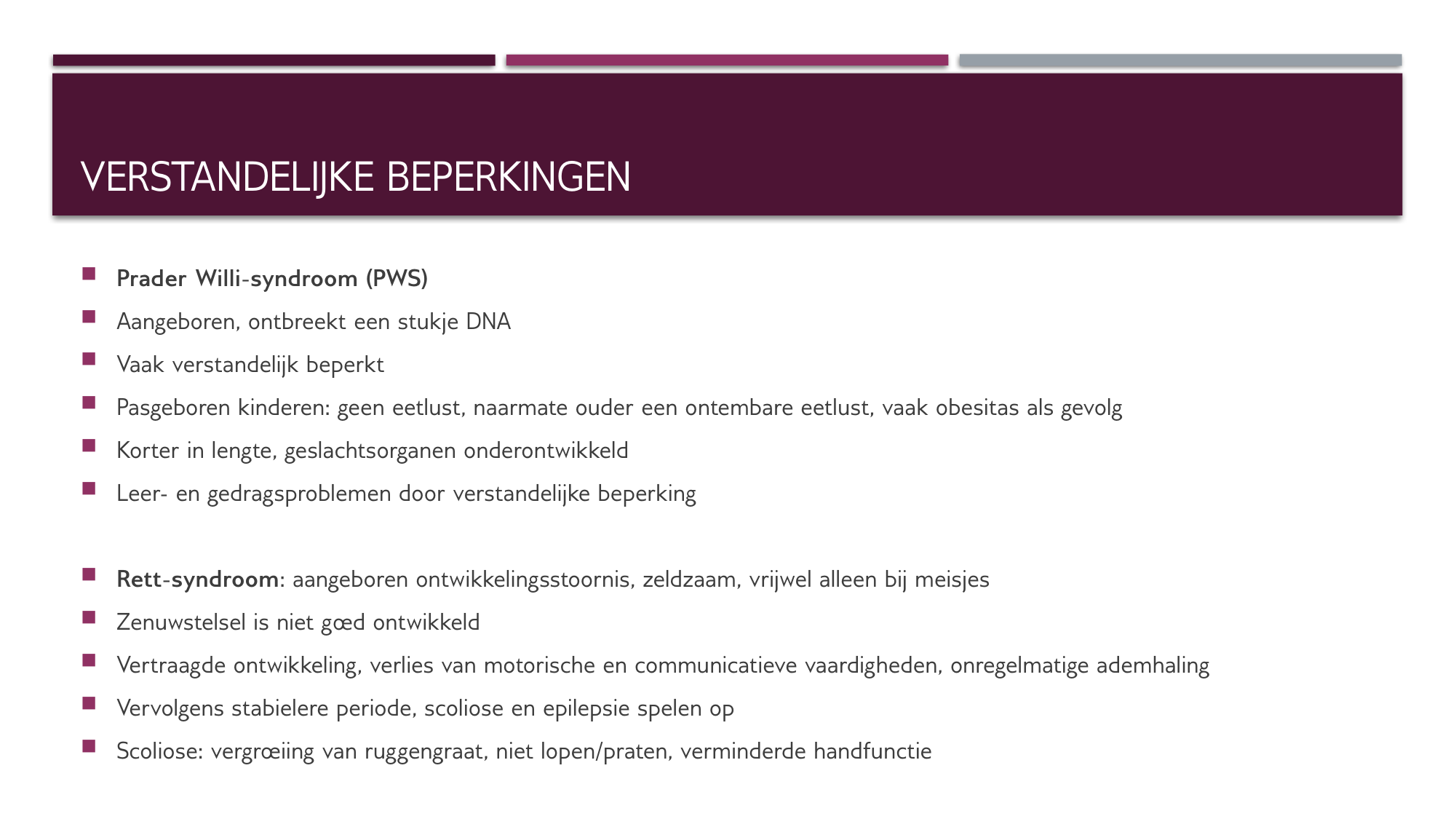

# Verstandelijke beperkingen
Prader Willi-syndroom (PWS)
Aangeboren, ontbreekt een stukje DNA
Vaak verstandelijk beperkt
Pasgeboren kinderen: geen eetlust, naarmate ouder een ontembare eetlust, vaak obesitas als gevolg
Korter in lengte, geslachtsorganen onderontwikkeld
Leer- en gedragsproblemen door verstandelijke beperking

Rett-syndroom: aangeboren ontwikkelingsstoornis, zeldzaam, vrijwel alleen bij meisjes
Zenuwstelsel is niet goed ontwikkeld
Vertraagde ontwikkeling, verlies van motorische en communicatieve vaardigheden, onregelmatige ademhaling
Vervolgens stabielere periode, scoliose en epilepsie spelen op
Scoliose: vergroeiing van ruggengraat, niet lopen/praten, verminderde handfunctie